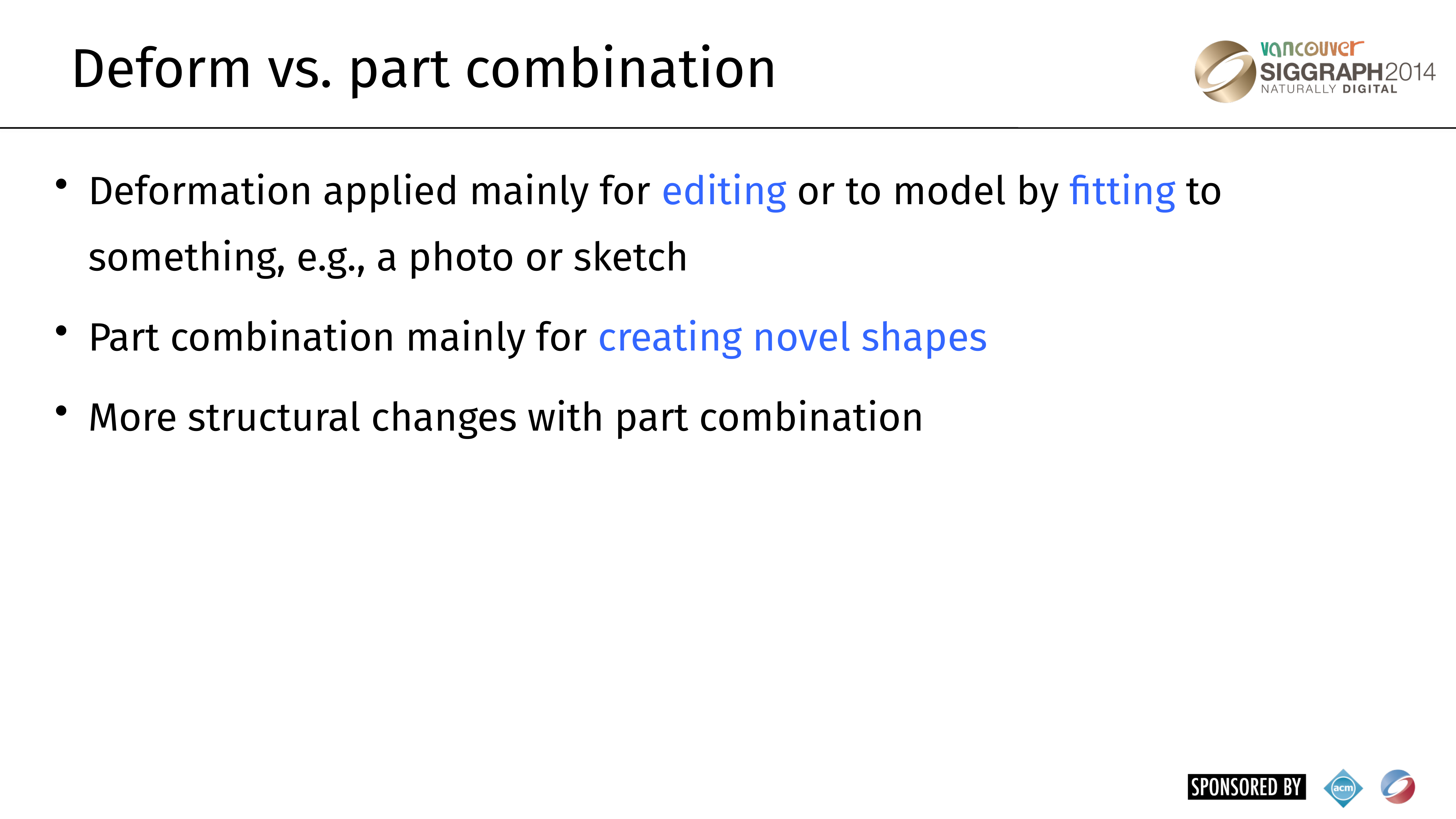

Deform vs. part combination

Deformation applied mainly for editing or to model by fitting to something, e.g., a photo or sketch
Part combination mainly for creating novel shapes
More structural changes with part combination